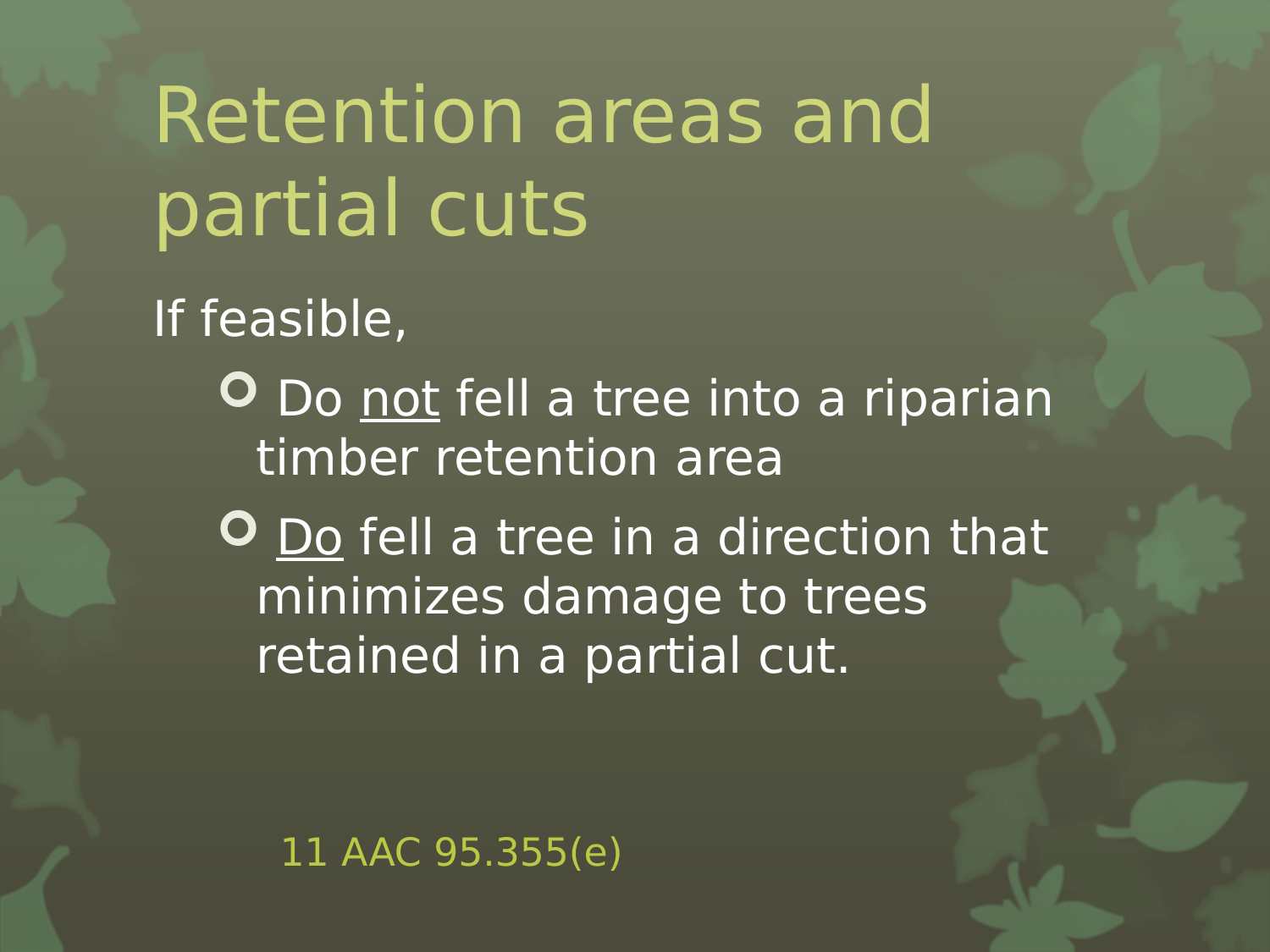

# Retention areas and partial cuts
If feasible,
 Do not fell a tree into a riparian timber retention area
 Do fell a tree in a direction that minimizes damage to trees retained in a partial cut.

								11 AAC 95.355(e)